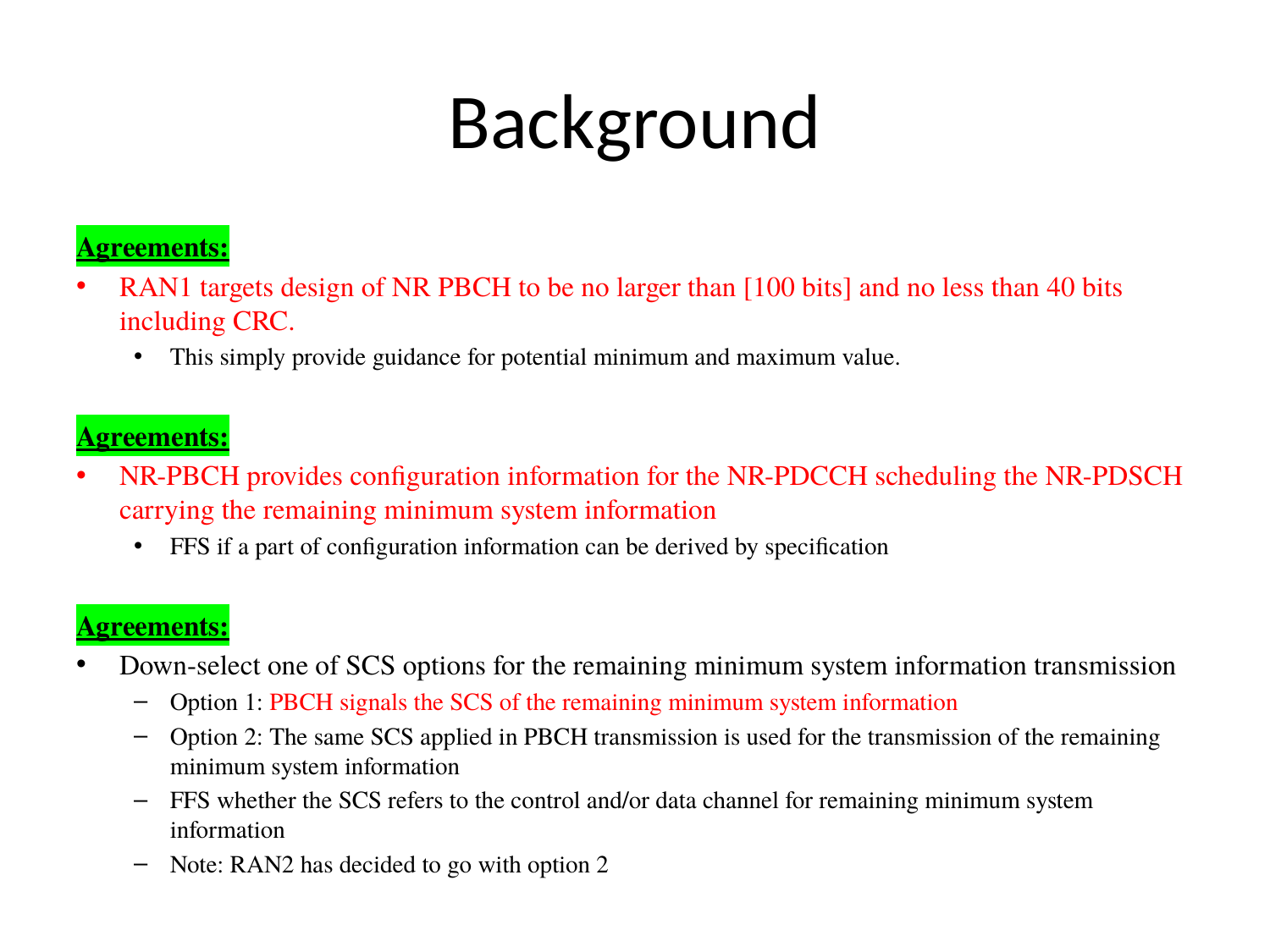

# Background
Agreements:
RAN1 targets design of NR PBCH to be no larger than [100 bits] and no less than 40 bits including CRC.
This simply provide guidance for potential minimum and maximum value.

Agreements:
NR-PBCH provides configuration information for the NR-PDCCH scheduling the NR-PDSCH carrying the remaining minimum system information
FFS if a part of configuration information can be derived by specification

Agreements:
Down-select one of SCS options for the remaining minimum system information transmission
Option 1: PBCH signals the SCS of the remaining minimum system information
Option 2: The same SCS applied in PBCH transmission is used for the transmission of the remaining minimum system information
FFS whether the SCS refers to the control and/or data channel for remaining minimum system information
Note: RAN2 has decided to go with option 2